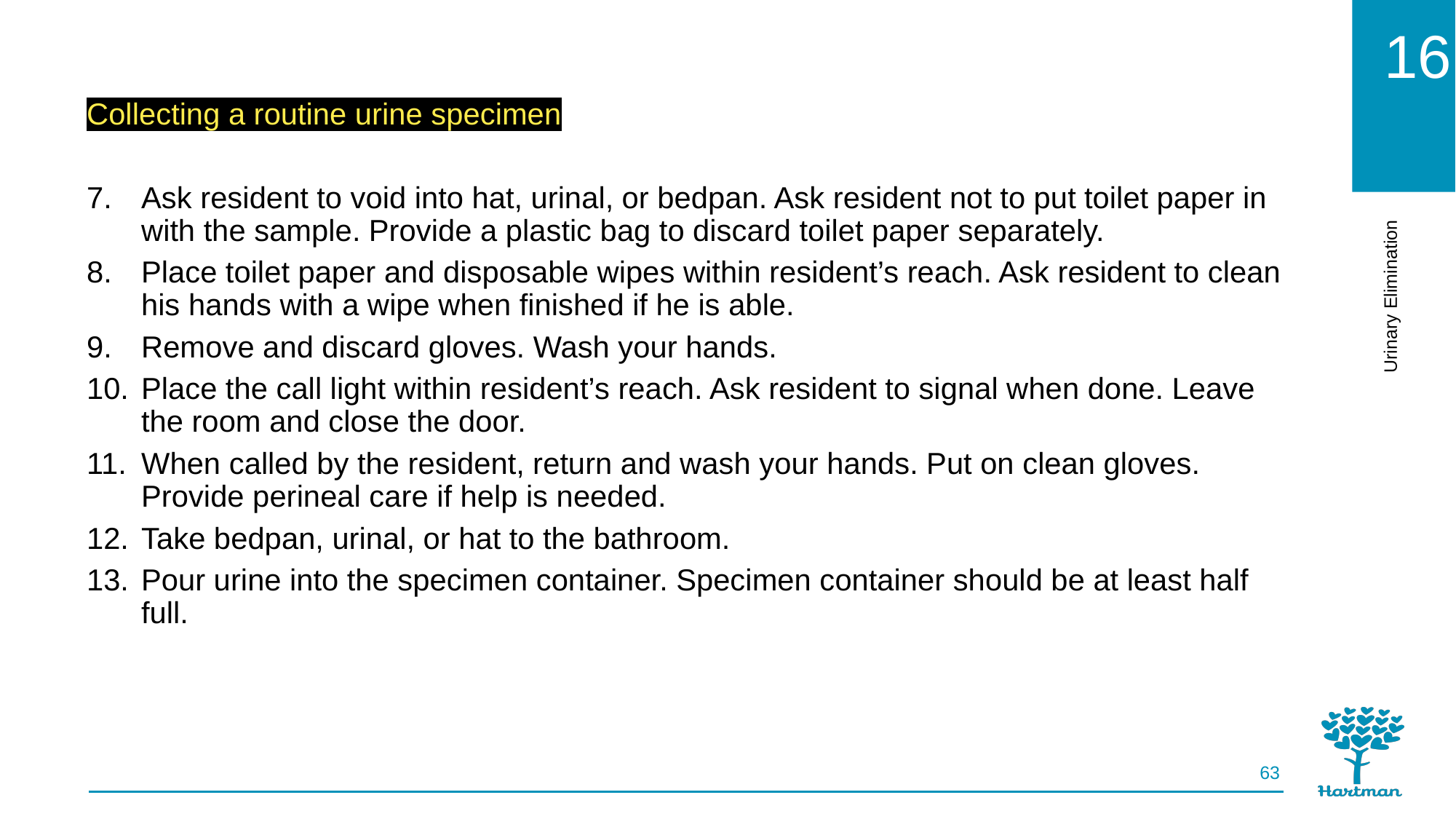

Collecting a routine urine specimen

Ask resident to void into hat, urinal, or bedpan. Ask resident not to put toilet paper in with the sample. Provide a plastic bag to discard toilet paper separately.
Place toilet paper and disposable wipes within resident’s reach. Ask resident to clean his hands with a wipe when finished if he is able.
Remove and discard gloves. Wash your hands.
Place the call light within resident’s reach. Ask resident to signal when done. Leave the room and close the door.
When called by the resident, return and wash your hands. Put on clean gloves. Provide perineal care if help is needed.
Take bedpan, urinal, or hat to the bathroom.
Pour urine into the specimen container. Specimen container should be at least half full.

63